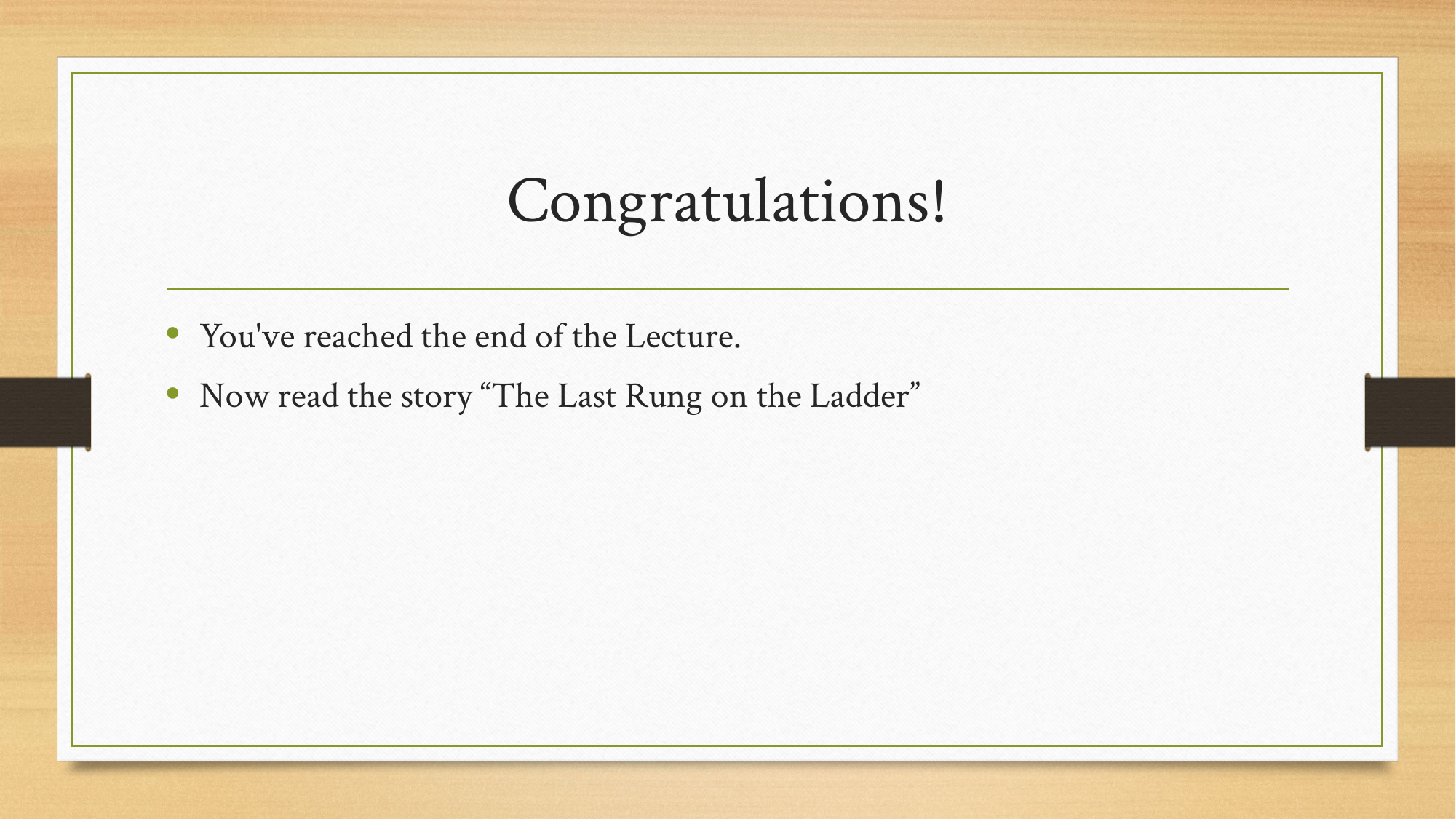

# Congratulations!
You've reached the end of the Lecture.
Now read the story “The Last Rung on the Ladder”